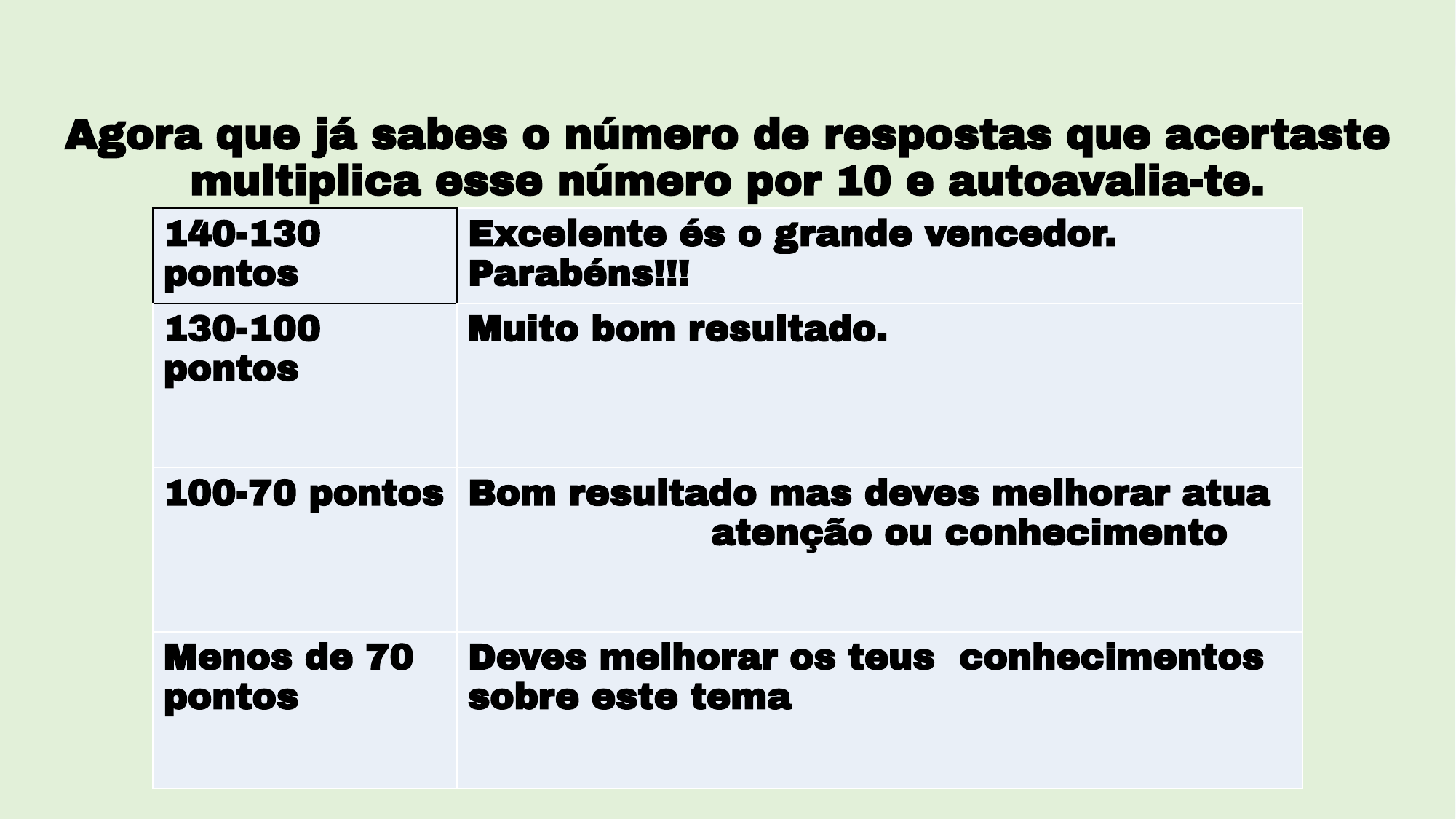

# Agora que já sabes o número de respostas que acertaste multiplica esse número por 10 e autoavalia-te.
| 140-130 pontos | Excelente és o grande vencedor. Parabéns!!! |
| --- | --- |
| 130-100 pontos | Muito bom resultado. |
| 100-70 pontos | Bom resultado mas deves melhorar atua atenção ou conhecimento |
| Menos de 70 pontos | Deves melhorar os teus conhecimentos sobre este tema |